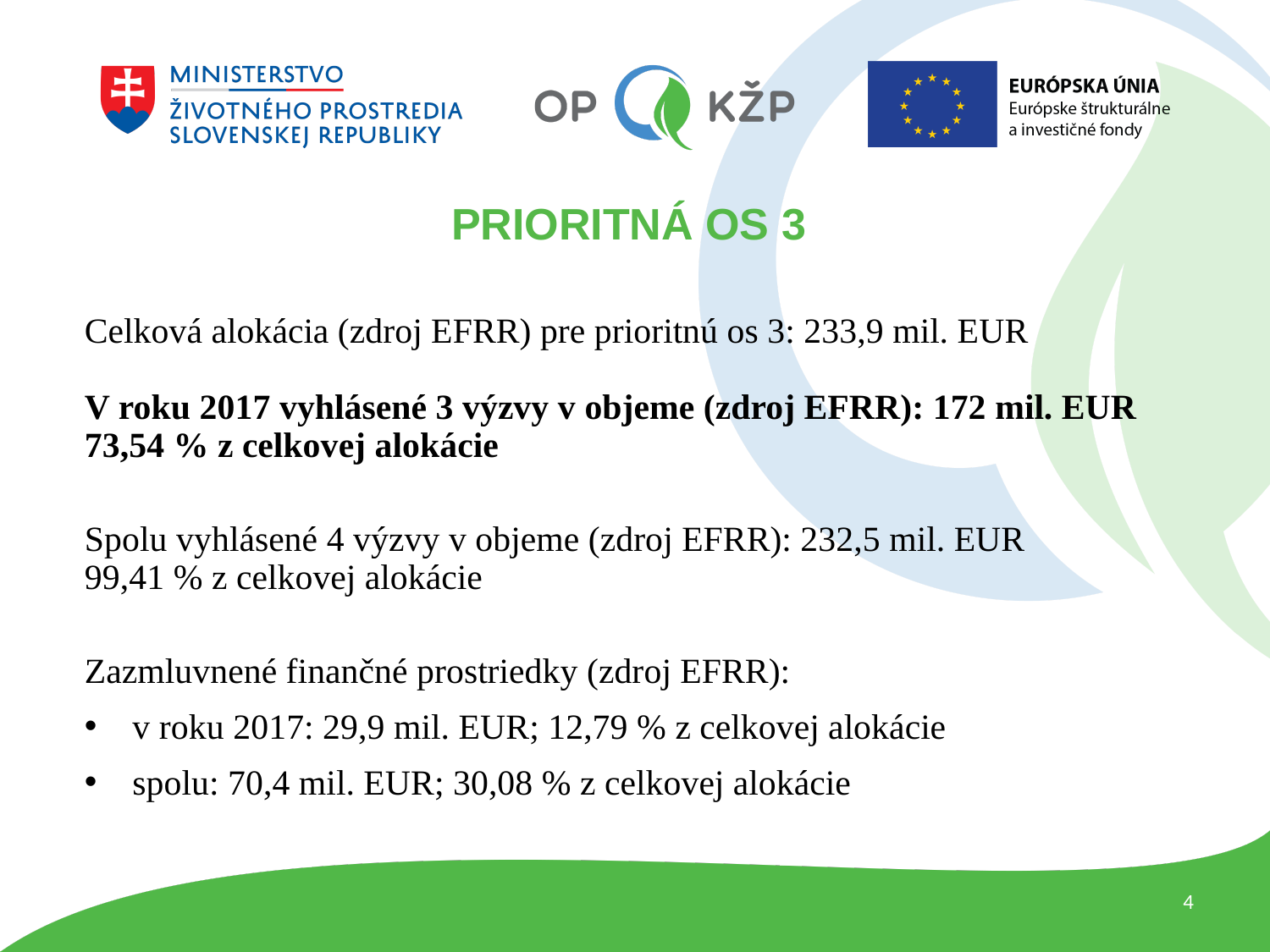

# PRIORITNÁ OS 3
Celková alokácia (zdroj EFRR) pre prioritnú os 3: 233,9 mil. EUR

V roku 2017 vyhlásené 3 výzvy v objeme (zdroj EFRR): 172 mil. EUR
73,54 % z celkovej alokácie

Spolu vyhlásené 4 výzvy v objeme (zdroj EFRR): 232,5 mil. EUR
99,41 % z celkovej alokácie

Zazmluvnené finančné prostriedky (zdroj EFRR):
v roku 2017: 29,9 mil. EUR; 12,79 % z celkovej alokácie
spolu: 70,4 mil. EUR; 30,08 % z celkovej alokácie

4